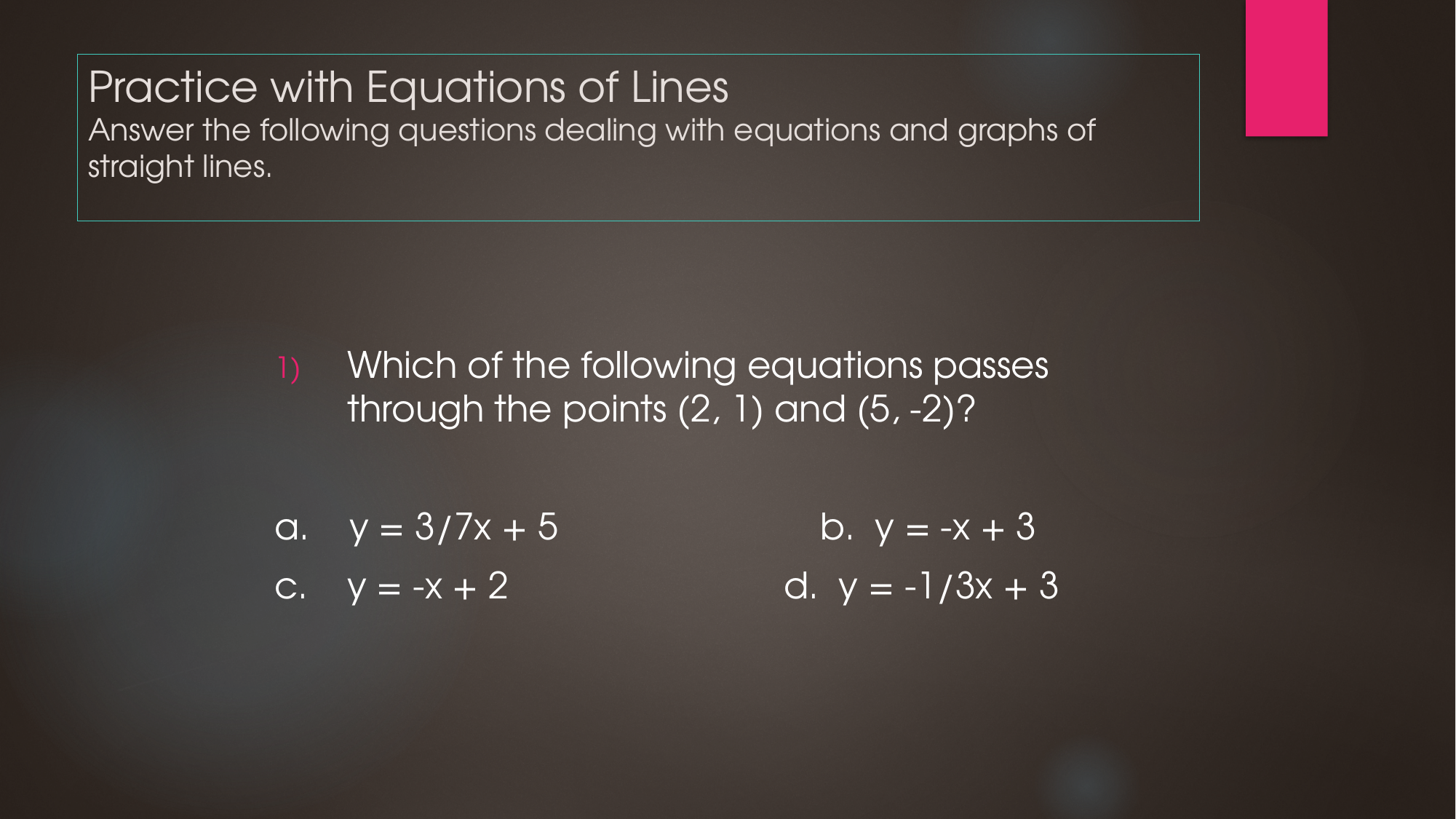

# Practice with Equations of Lines Answer the following questions dealing with equations and graphs of straight lines.
Which of the following equations passes through the points (2, 1) and (5, -2)?

a.    y = 3/7x + 5			b.  y = -x + 3
c.	y = -x + 2			d.  y = -1/3x + 3